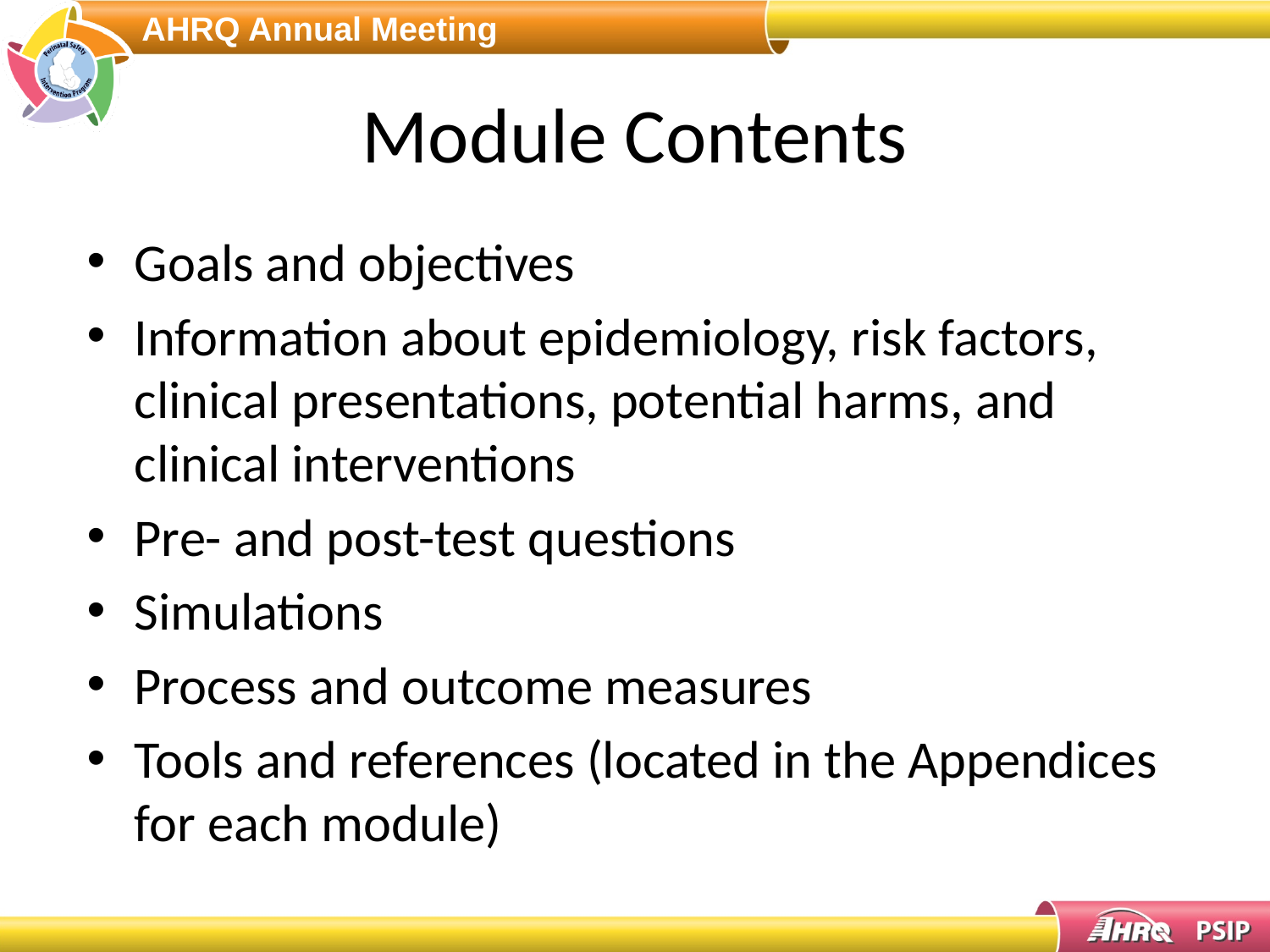

# Module Contents
Goals and objectives
Information about epidemiology, risk factors, clinical presentations, potential harms, and clinical interventions
Pre- and post-test questions
Simulations
Process and outcome measures
Tools and references (located in the Appendices for each module)